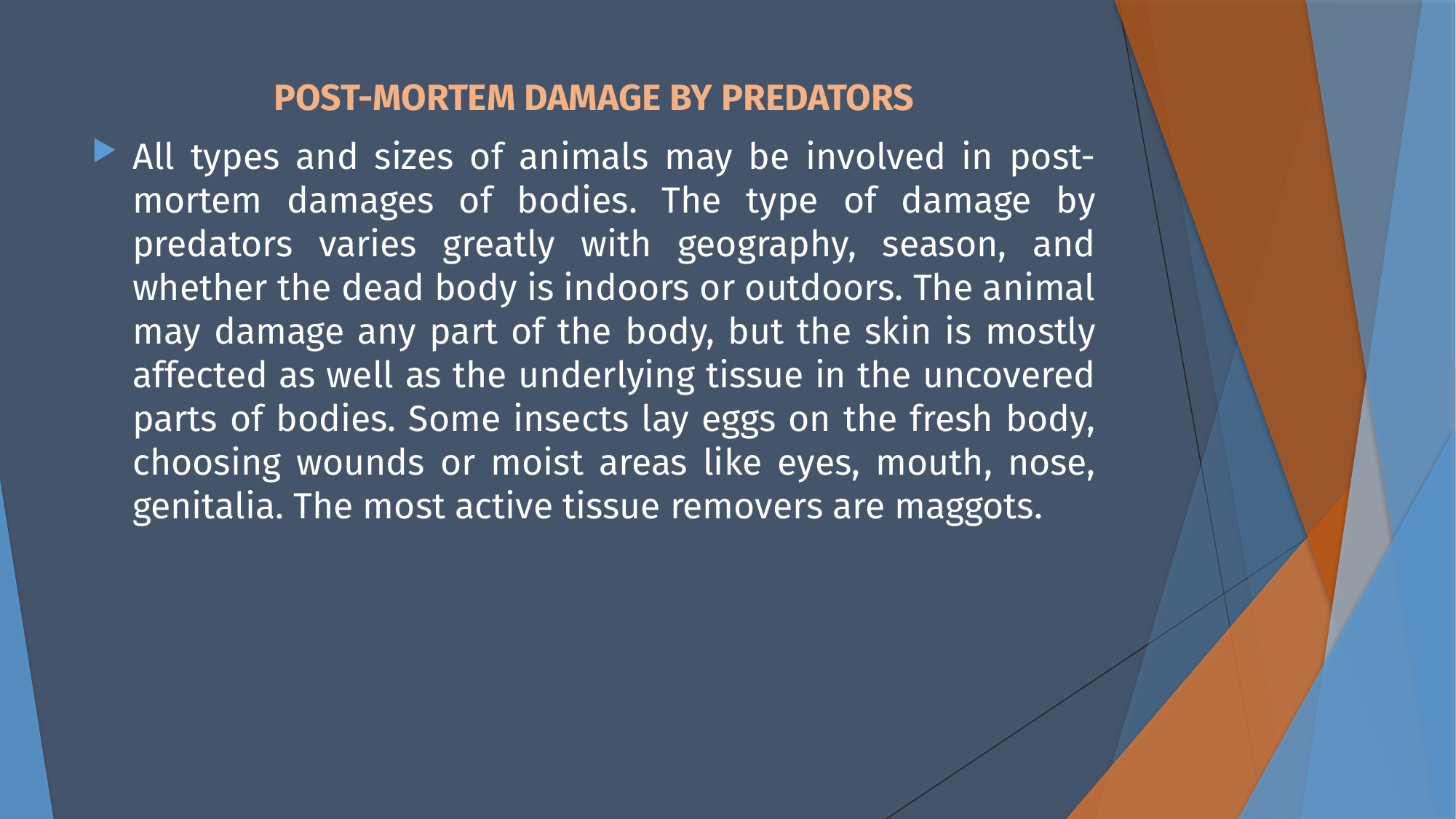

POST-MORTEM DAMAGE BY PREDATORS
All types and sizes of animals may be involved in post-mortem damages of bodies. The type of damage by predators varies greatly with geography, season, and whether the dead body is indoors or outdoors. The animal may damage any part of the body, but the skin is mostly affected as well as the underlying tissue in the uncovered parts of bodies. Some insects lay eggs on the fresh body, choosing wounds or moist areas like eyes, mouth, nose, genitalia. The most active tissue removers are maggots.